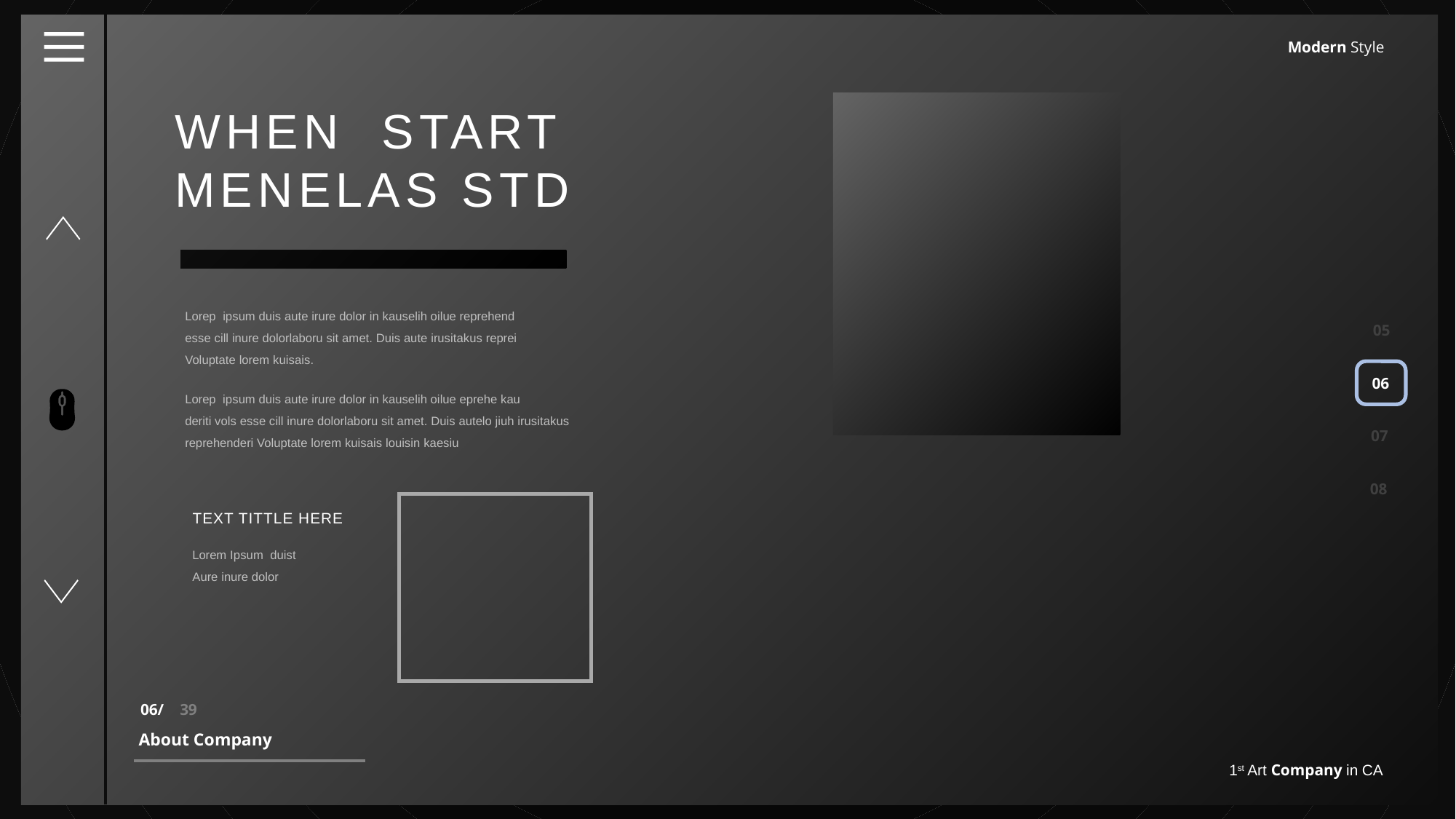

Modern Style

WHEN  START
MENELAS STD

Lorep  ipsum duis aute irure dolor in kauselih oilue reprehend
esse cill inure dolorlaboru sit amet. Duis aute irusitakus reprei
Voluptate lorem kuisais.
05

06
Lorep  ipsum duis aute irure dolor in kauselih oilue eprehe kau
deriti vols esse cill inure dolorlaboru sit amet. Duis autelo jiuh irusitakus reprehenderi Voluptate lorem kuisais louisin kaesiu

07
08

TEXT TITTLE HERE

Lorem Ipsum  duist
Aure inure dolor

06/    39
About Company
1st Art Company in CA